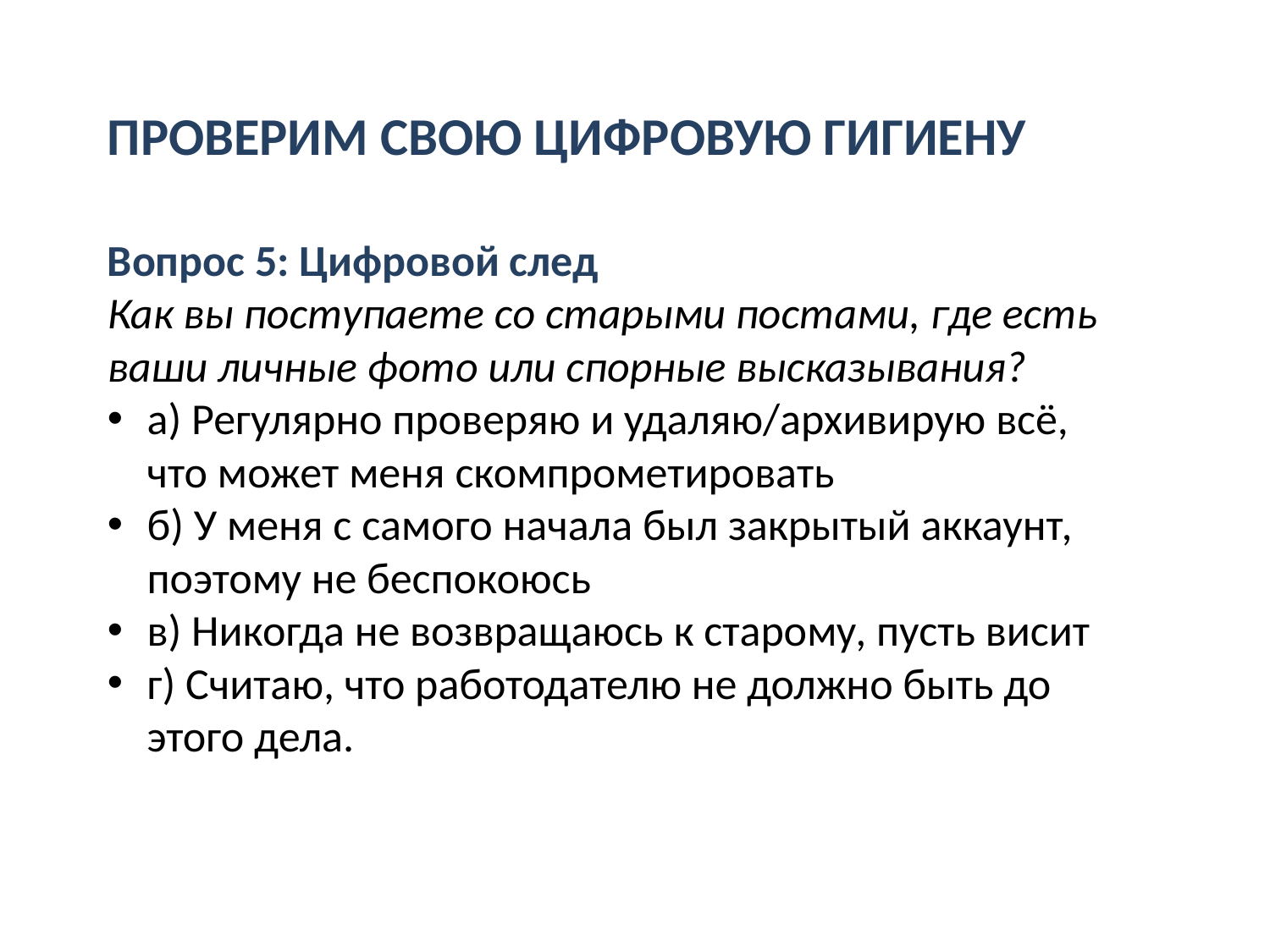

ПРОВЕРИМ СВОЮ ЦИФРОВУЮ ГИГИЕНУ
Вопрос 5: Цифровой след
Как вы поступаете со старыми постами, где есть ваши личные фото или спорные высказывания?
а) Регулярно проверяю и удаляю/архивирую всё, что может меня скомпрометировать
б) У меня с самого начала был закрытый аккаунт, поэтому не беспокоюсь
в) Никогда не возвращаюсь к старому, пусть висит
г) Считаю, что работодателю не должно быть до этого дела.